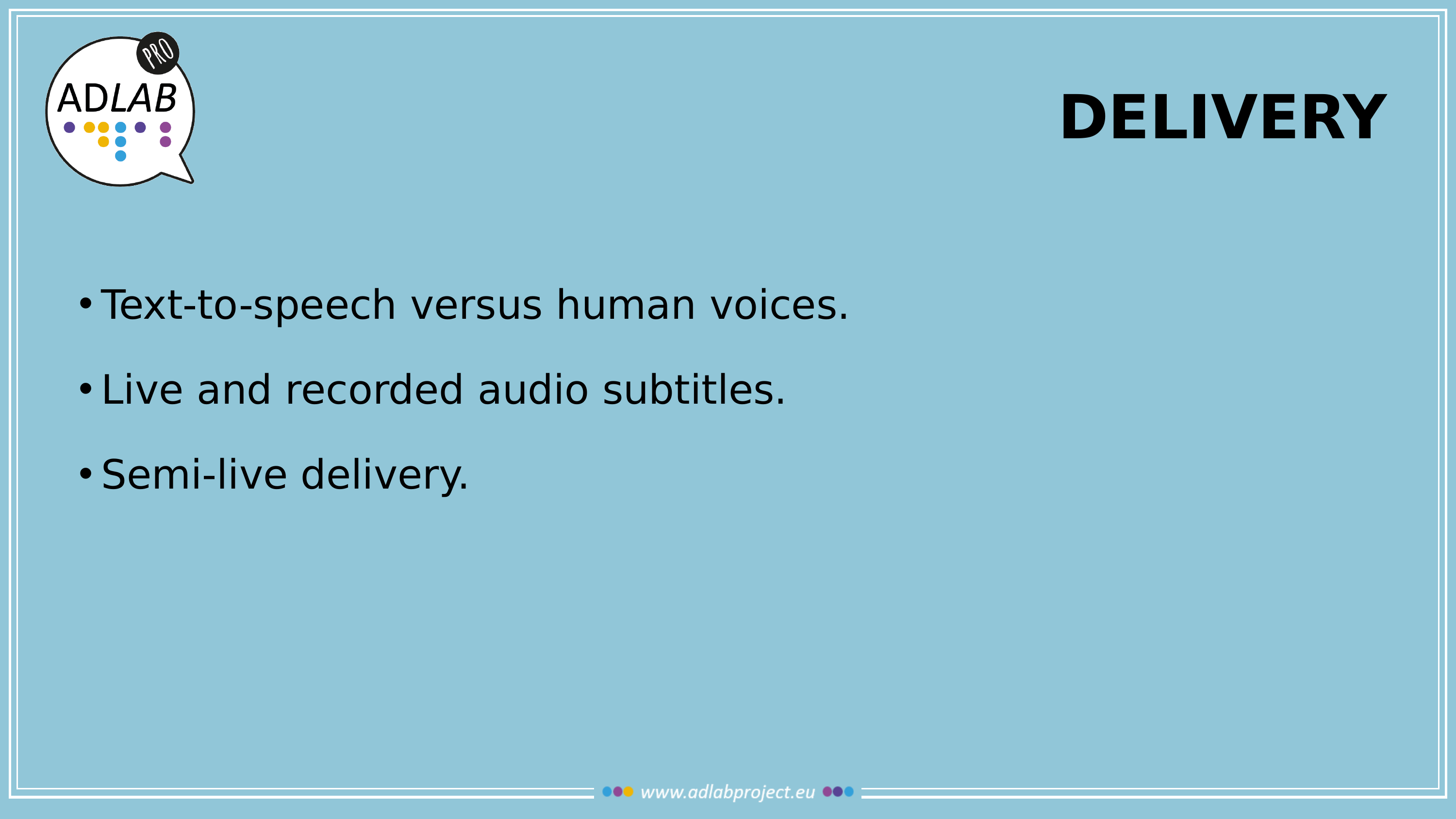

# delivery
Text-to-speech versus human voices.
Live and recorded audio subtitles.
Semi-live delivery.